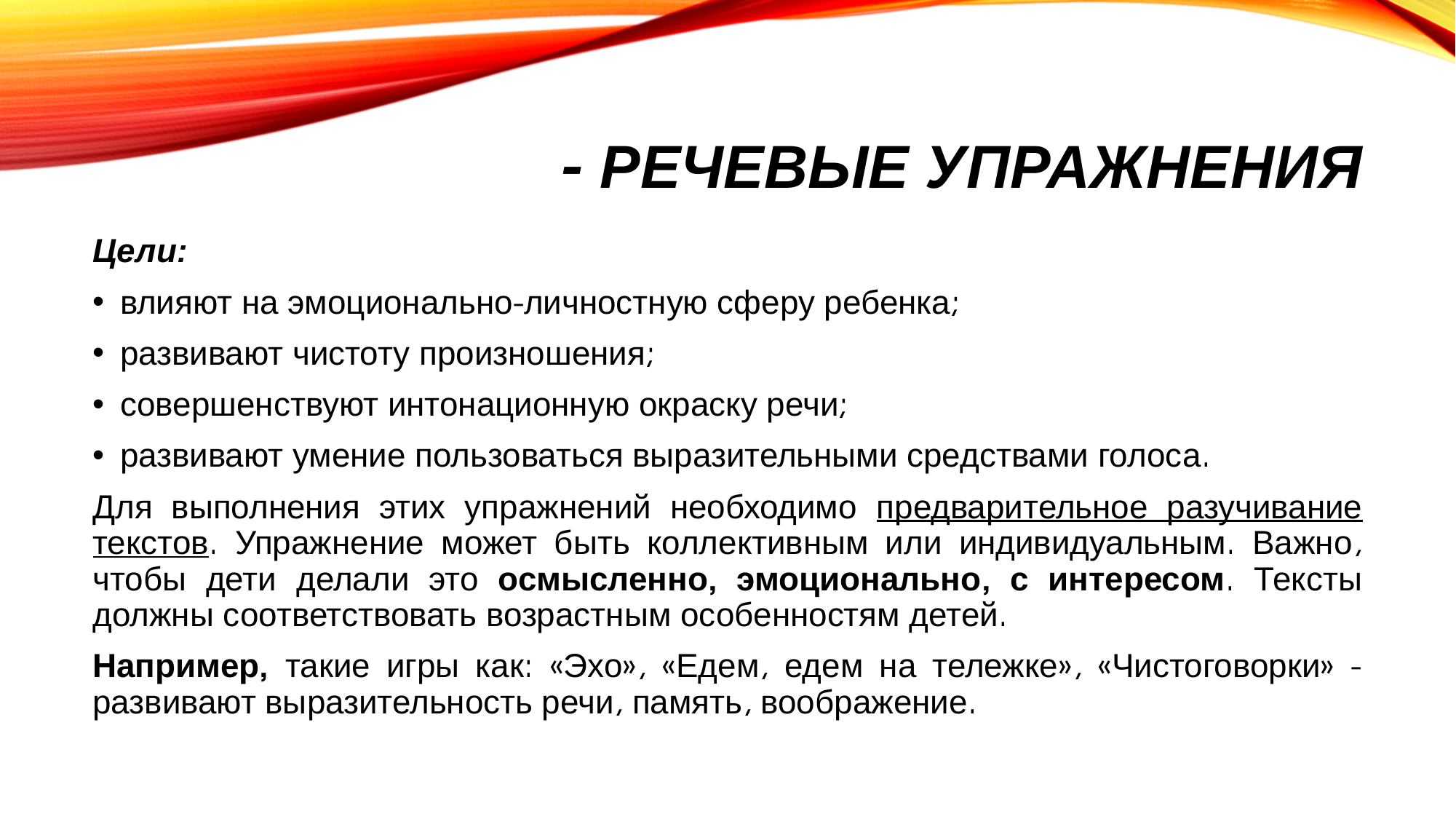

# - Речевые упражнения
Цели:
влияют на эмоционально-личностную сферу ребенка;
развивают чистоту произношения;
совершенствуют интонационную окраску речи;
развивают умение пользоваться выразительными средствами голоса.
Для выполнения этих упражнений необходимо предварительное разучивание текстов. Упражнение может быть коллективным или индивидуальным. Важно, чтобы дети делали это осмысленно, эмоционально, с интересом. Тексты должны соответствовать возрастным особенностям детей.
Например, такие игры как: «Эхо», «Едем, едем на тележке», «Чистоговорки» - развивают выразительность речи, память, воображение.